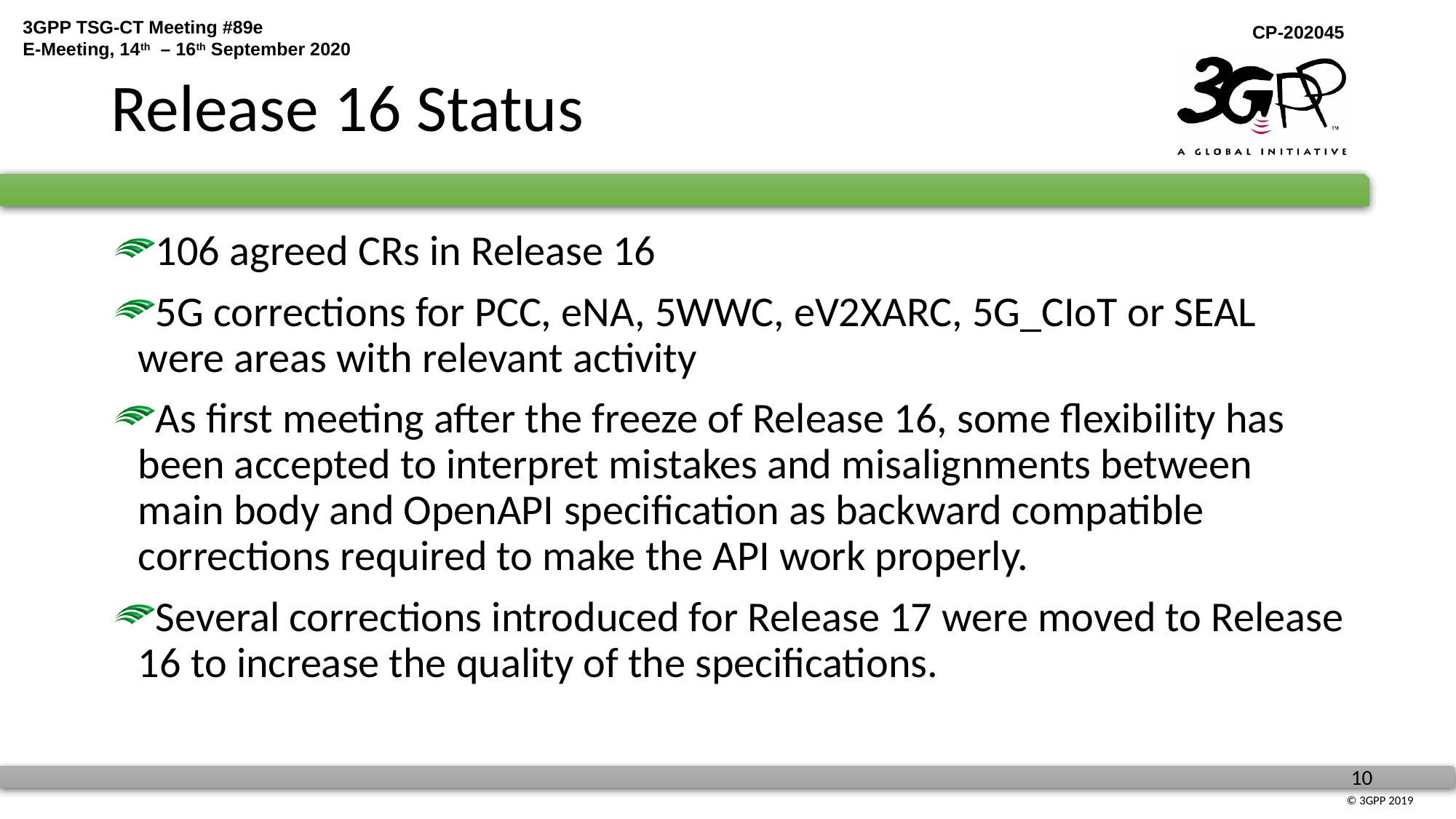

# Release 16 Status
106 agreed CRs in Release 16
5G corrections for PCC, eNA, 5WWC, eV2XARC, 5G_CIoT or SEAL were areas with relevant activity
As first meeting after the freeze of Release 16, some flexibility has been accepted to interpret mistakes and misalignments between main body and OpenAPI specification as backward compatible corrections required to make the API work properly.
Several corrections introduced for Release 17 were moved to Release 16 to increase the quality of the specifications.